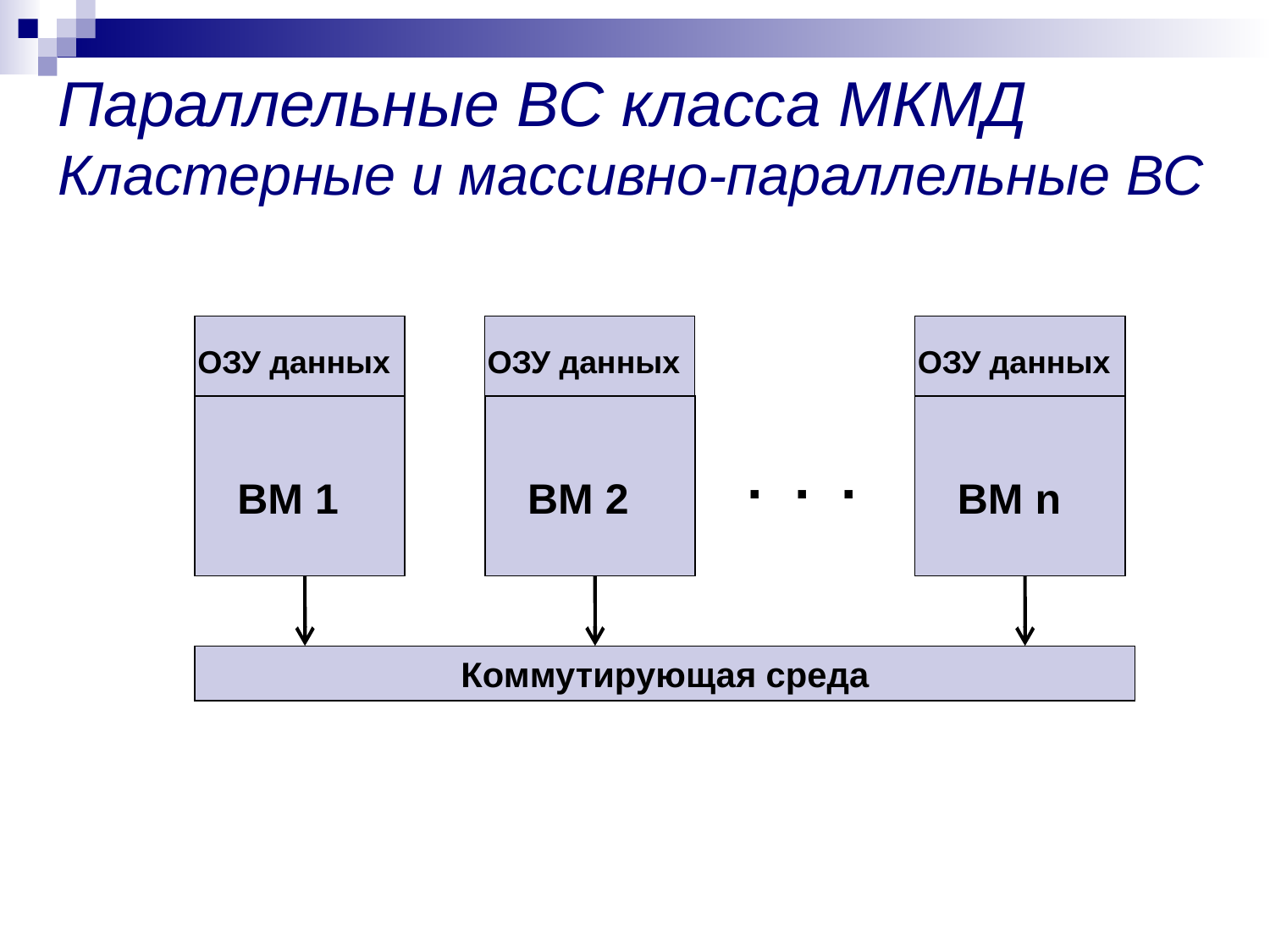

# Параллельные ВС класса МКМД Кластерные и массивно-параллельные ВС

ОЗУ данных

ОЗУ данных

ОЗУ данных

ВМ 1

ВМ 2

ВМ n

.  .  .
Коммутирующая среда